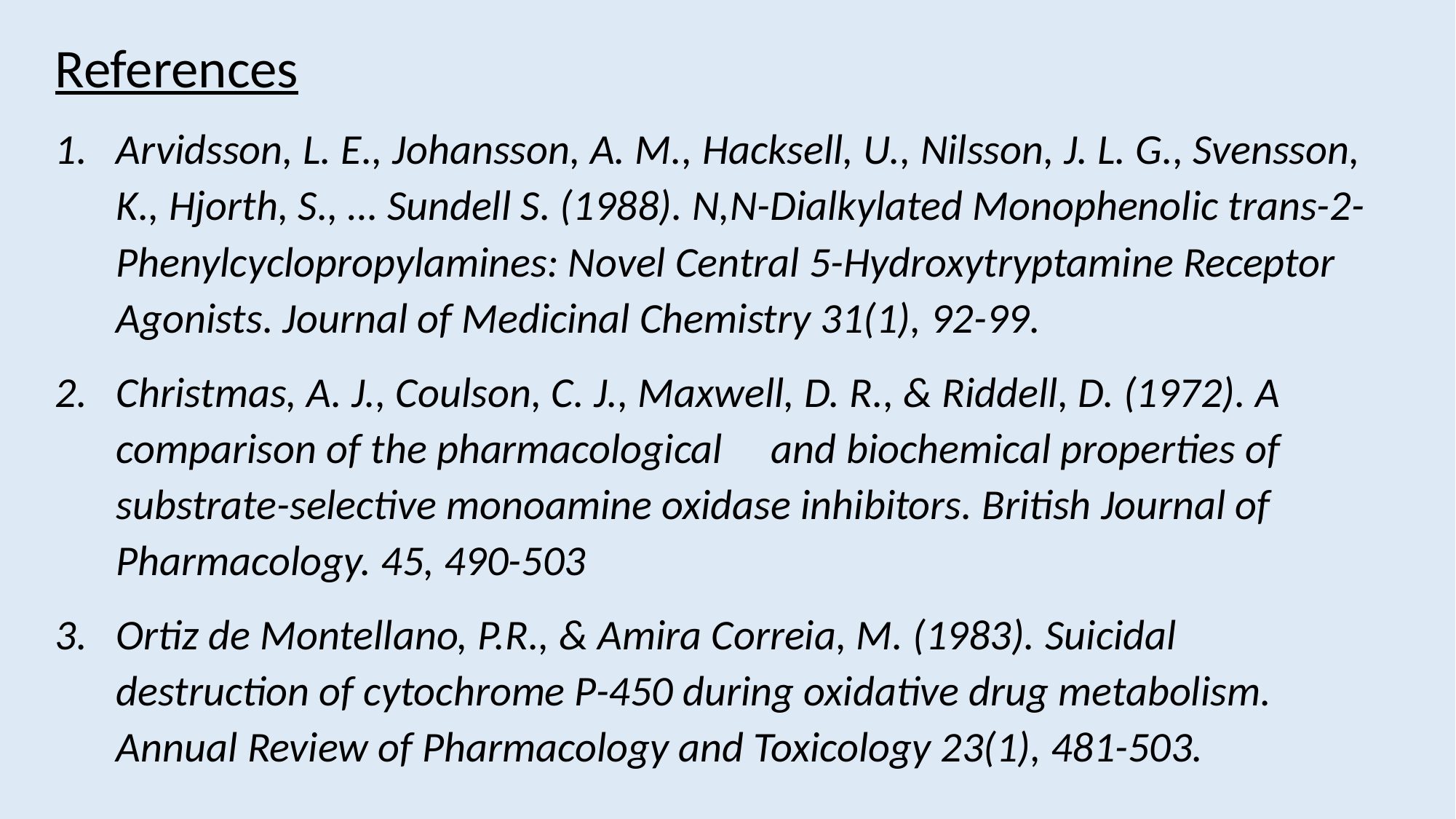

# References
Arvidsson, L. E., Johansson, A. M., Hacksell, U., Nilsson, J. L. G., Svensson, K., Hjorth, S., … Sundell S. (1988). N,N-Dialkylated Monophenolic trans-2-Phenylcyclopropylamines: Novel Central 5-Hydroxytryptamine Receptor Agonists. Journal of Medicinal Chemistry 31(1), 92-99.
Christmas, A. J., Coulson, C. J., Maxwell, D. R., & Riddell, D. (1972). A comparison of the pharmacological 	and biochemical properties of substrate-selective monoamine oxidase inhibitors. British Journal of Pharmacology. 45, 490-503
Ortiz de Montellano, P.R., & Amira Correia, M. (1983). Suicidal destruction of cytochrome P-450 during oxidative drug metabolism. Annual Review of Pharmacology and Toxicology 23(1), 481-503.